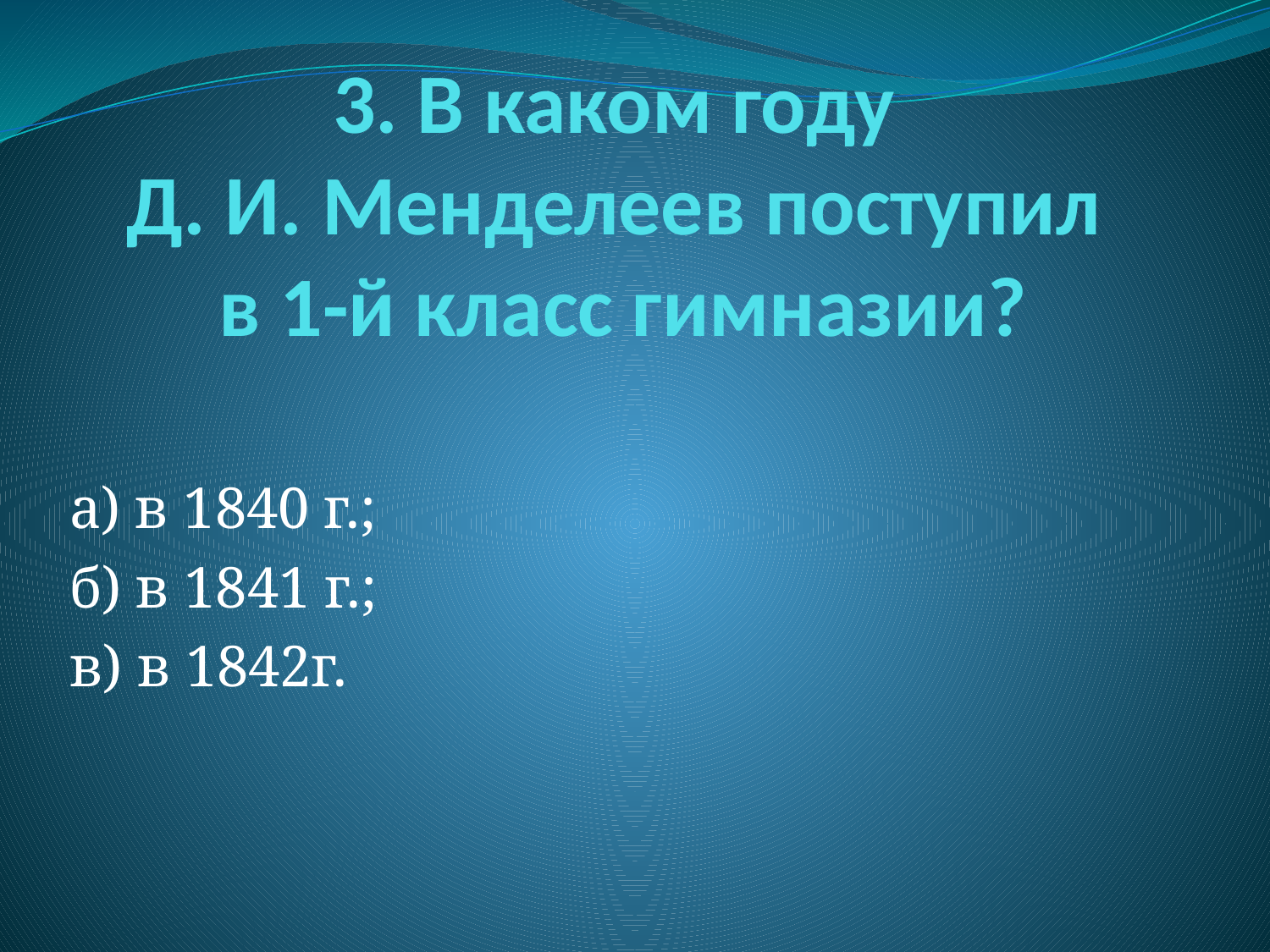

# 3. В каком году Д. И. Менделеев поступил в 1-й класс гимназии?
а) в 1840 г.;
б) в 1841 г.;
в) в 1842г.